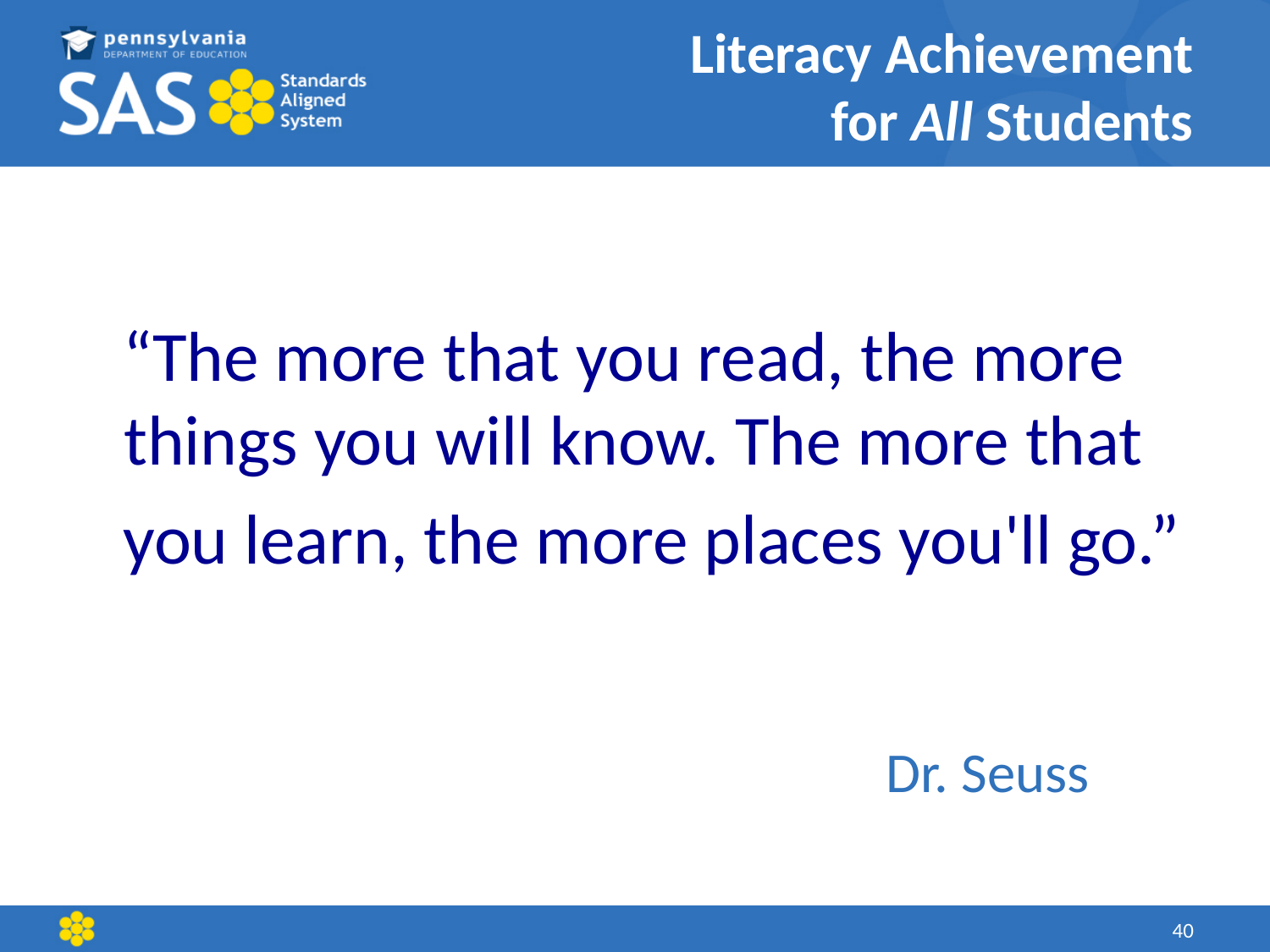

# Literacy Achievement for All Students

“The more that you read, the more things you will know. The more that
you learn, the more places you'll go.”

															Dr. Seuss
40